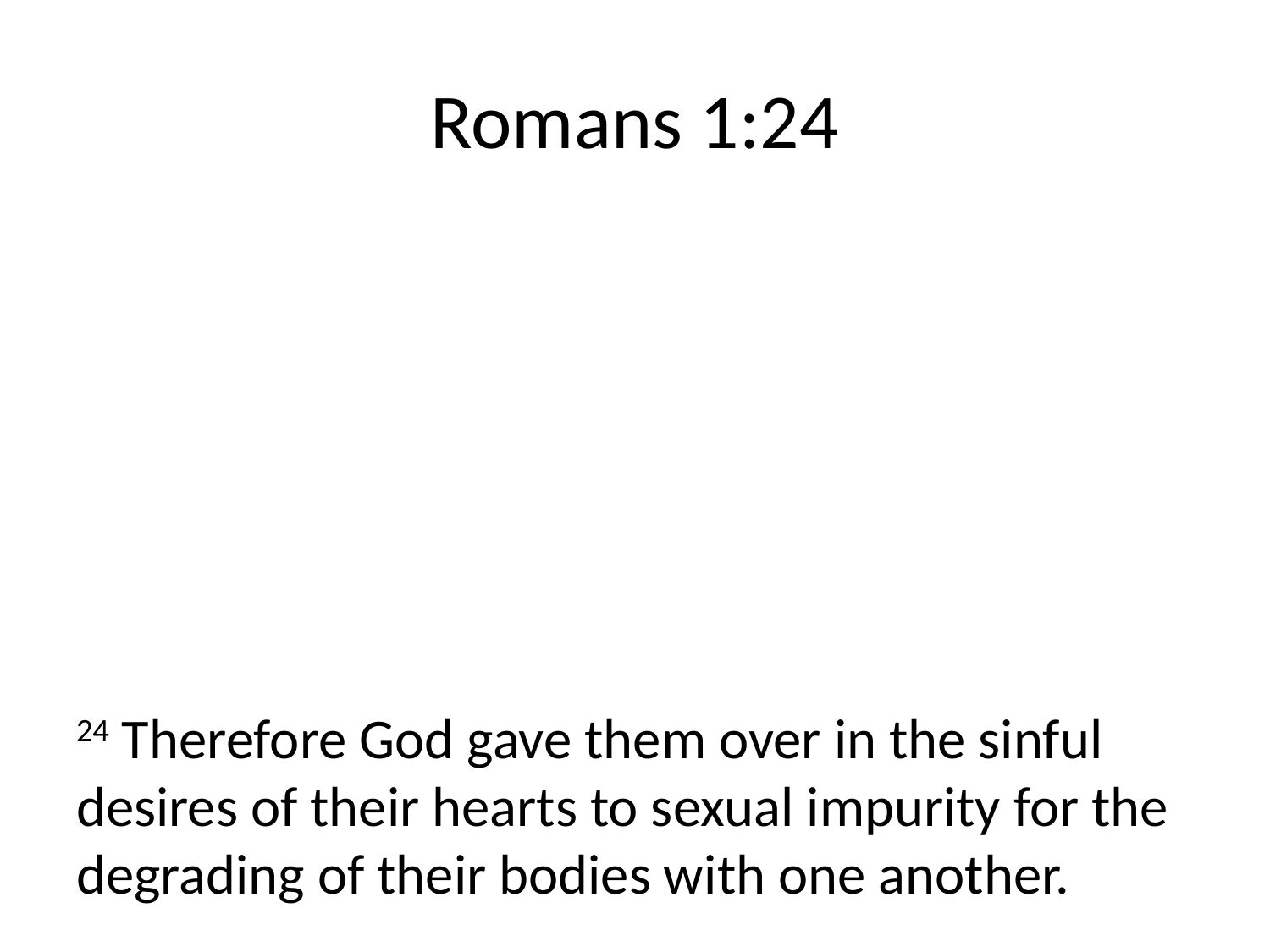

# Romans 1:24

24 Therefore God gave them over in the sinful desires of their hearts to sexual impurity for the degrading of their bodies with one another.